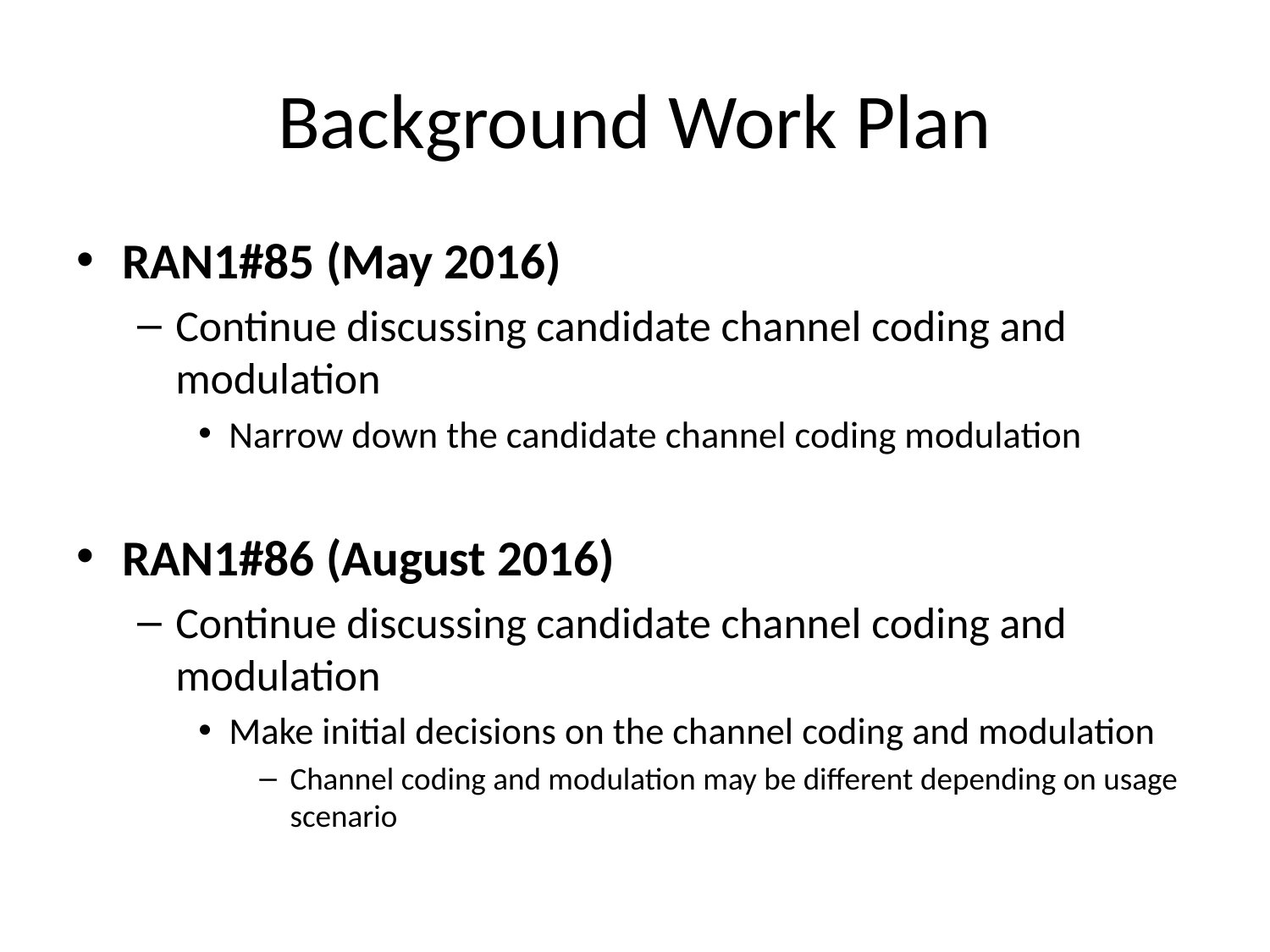

# Background Work Plan
RAN1#85 (May 2016)
Continue discussing candidate channel coding and modulation
Narrow down the candidate channel coding modulation

RAN1#86 (August 2016)
Continue discussing candidate channel coding and modulation
Make initial decisions on the channel coding and modulation
Channel coding and modulation may be different depending on usage scenario